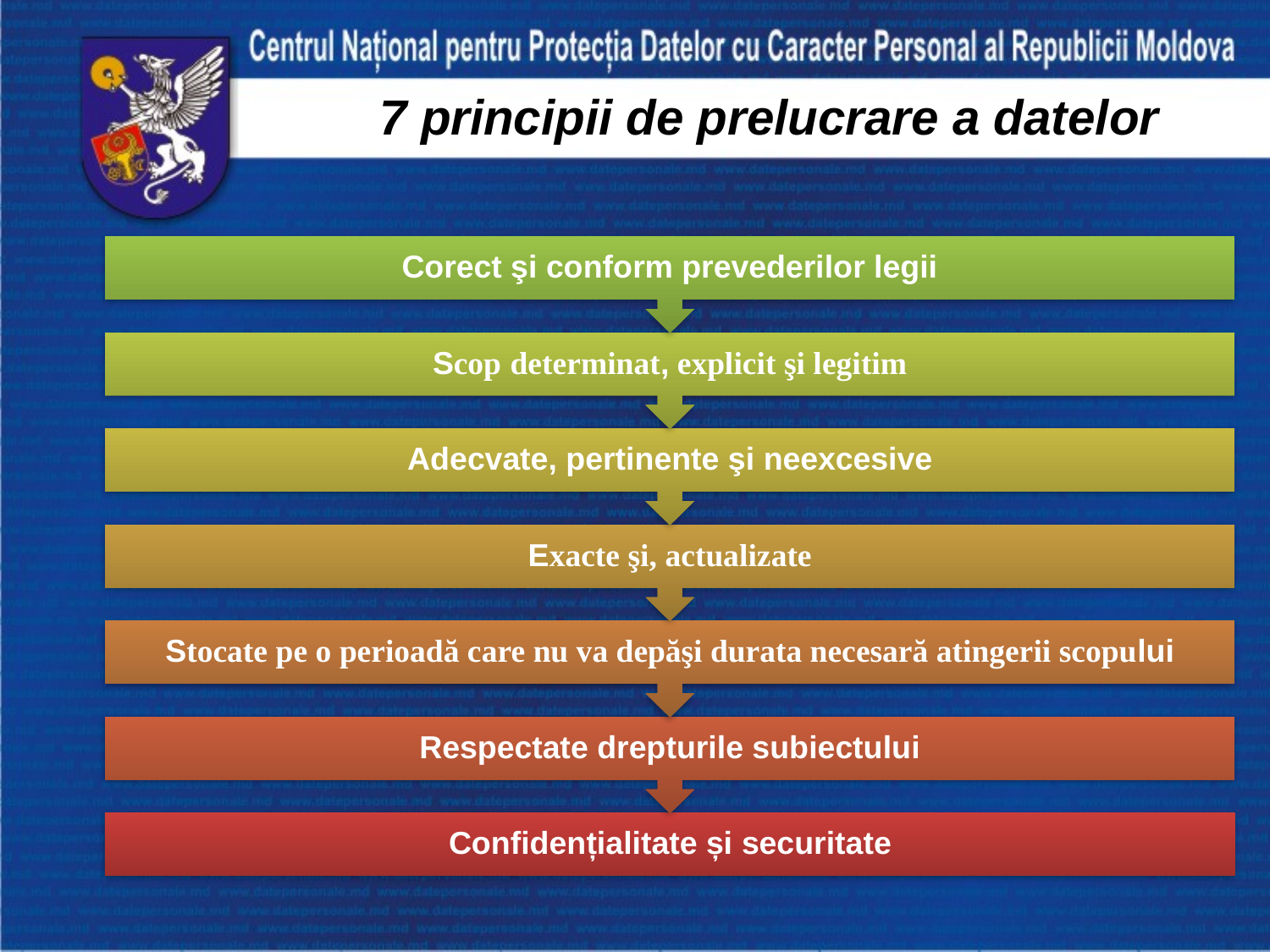

7 principii de prelucrare a datelor
Confidențialitate și securitate
Respectate drepturile subiectului
Stocate pe o perioadă care nu va depăşi durata necesară atingerii scopului
Exacte şi, actualizate
Adecvate, pertinente şi neexcesive
Scop determinat, explicit şi legitim
Corect şi conform prevederilor legii